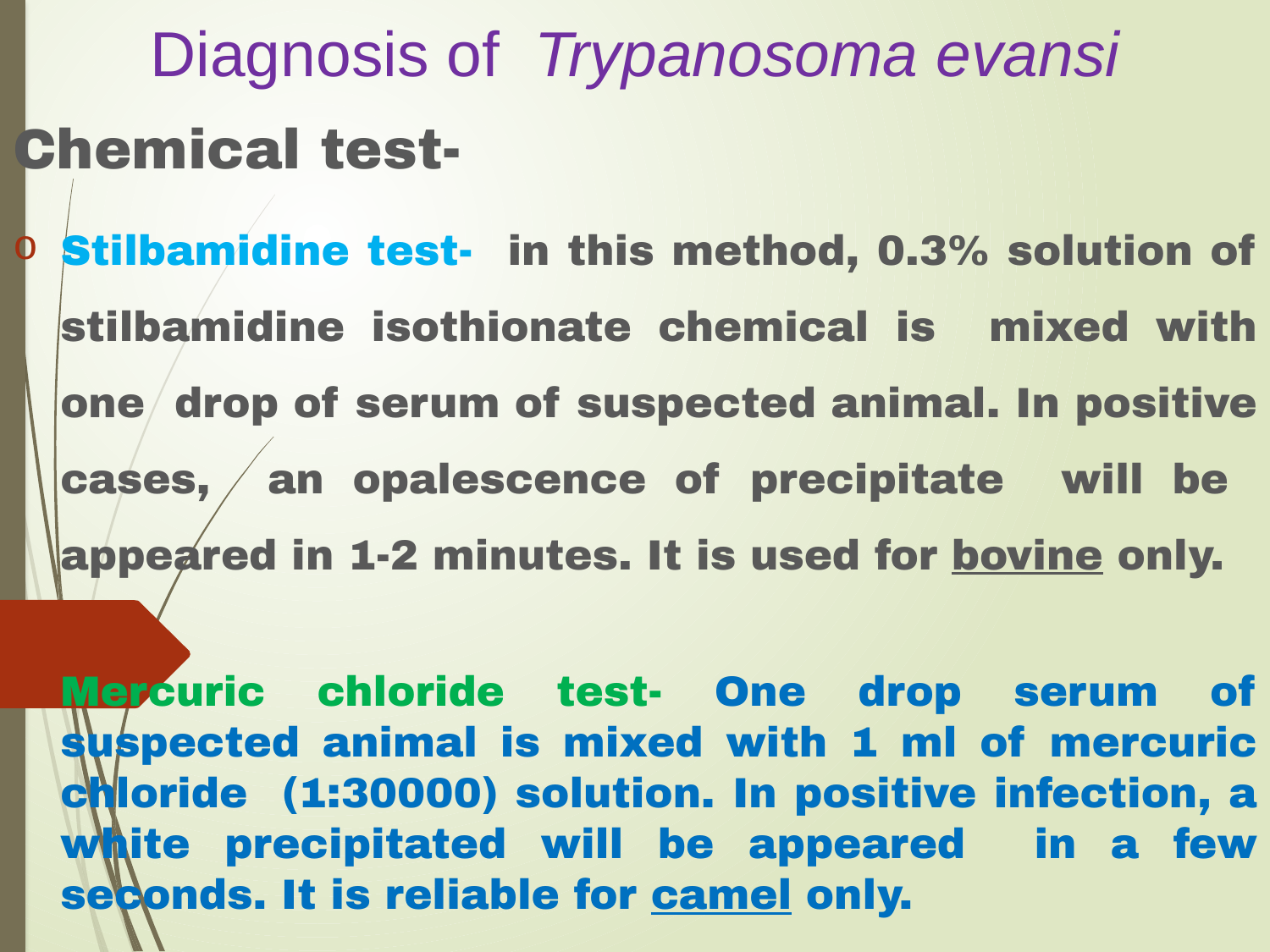

# Diagnosis of  Trypanosoma evansi
Chemical test-
Stilbamidine test-  in this method, 0.3% solution of stilbamidine isothionate chemical is  mixed with one  drop of serum of suspected animal. In positive cases,  an opalescence of precipitate  will be  appeared in 1-2 minutes. It is used for bovine only.

Mercuric chloride test- One drop serum of suspected animal is mixed with 1 ml of mercuric chloride  (1:30000) solution. In positive infection, a white precipitated will be appeared  in a few seconds. It is reliable for camel only.